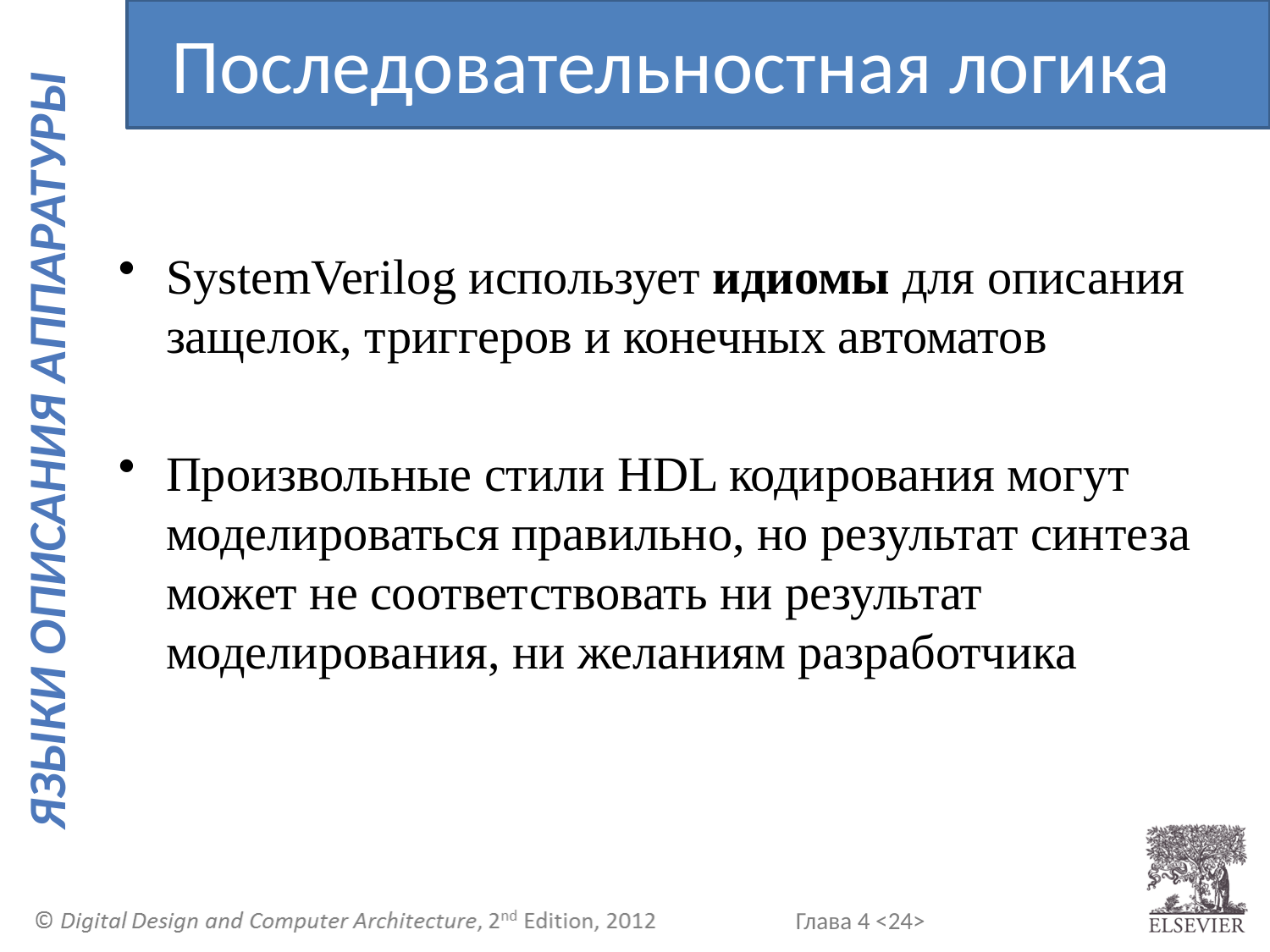

Последовательностная логика

SystemVerilog использует идиомы для описания защелок, триггеров и конечных автоматов

Произвольные стили HDL кодирования могут моделироваться правильно, но результат синтеза может не соответствовать ни результат моделирования, ни желаниям разработчика